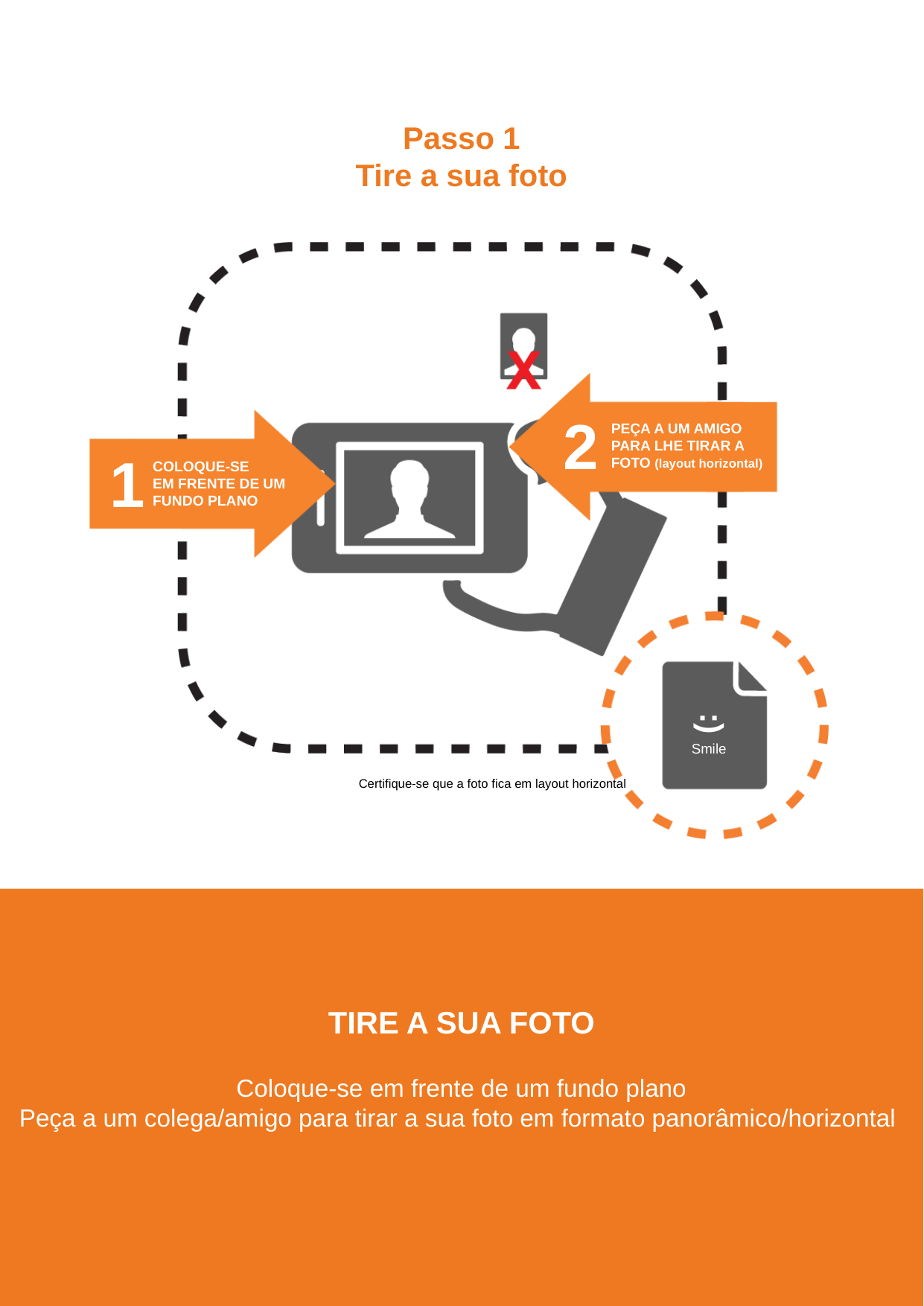

Passo 1
Tire a sua foto
2
PEÇA A UM AMIGO
PARA LHE TIRAR A
FOTO (layout horizontal)
1
COLOQUE-SE
EM FRENTE DE UM
FUNDO PLANO
:)
Smile
Certifique-se que a foto fica em layout horizontal
TIRE A SUA FOTO
Coloque-se em frente de um fundo plano
Peça a um colega/amigo para tirar a sua foto em formato panorâmico/horizontal